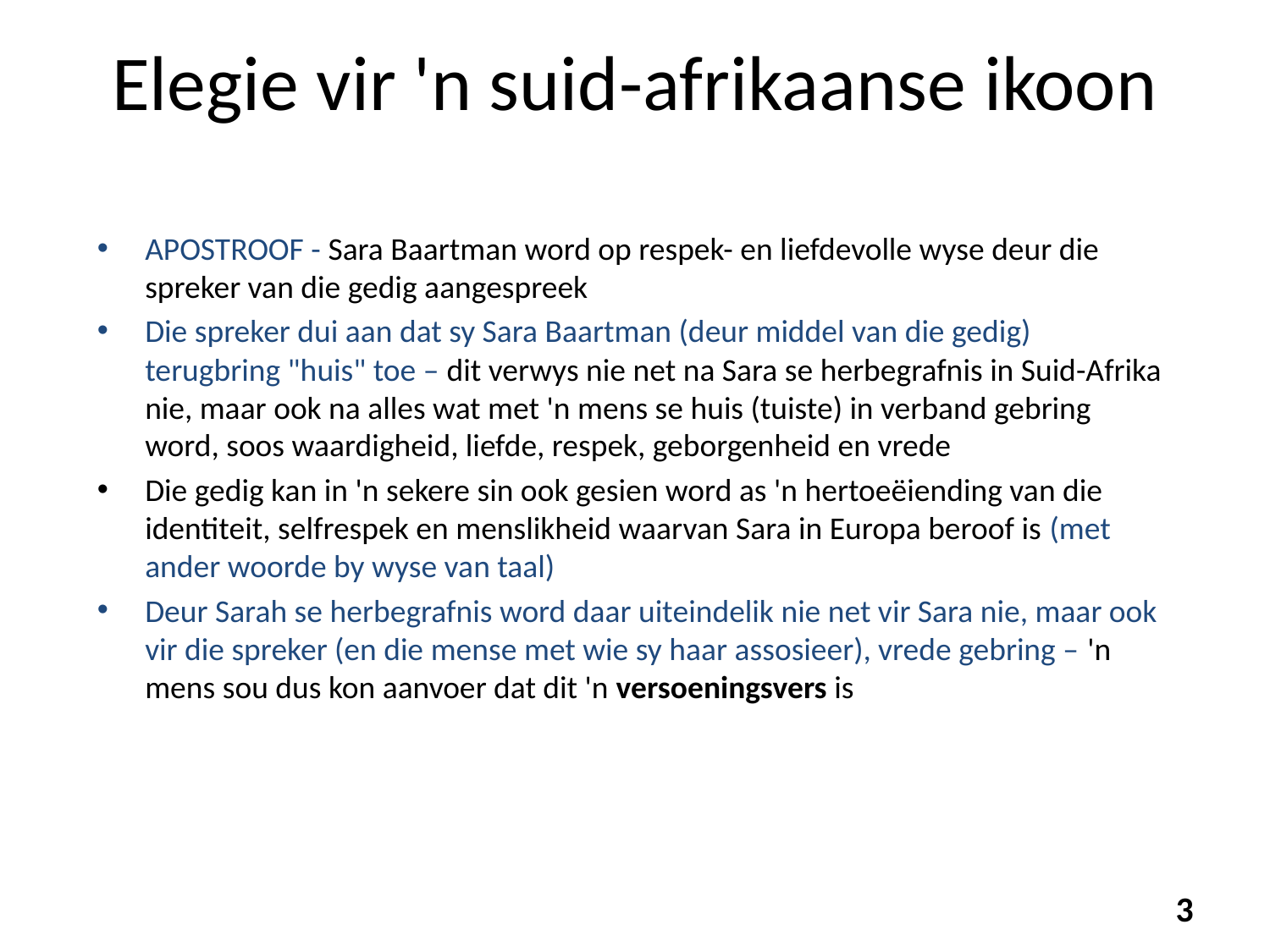

# Elegie vir 'n suid-afrikaanse ikoon
APOSTROOF - Sara Baartman word op respek- en liefdevolle wyse deur die spreker van die gedig aangespreek
Die spreker dui aan dat sy Sara Baartman (deur middel van die gedig) terugbring "huis" toe – dit verwys nie net na Sara se herbegrafnis in Suid-Afrika nie, maar ook na alles wat met 'n mens se huis (tuiste) in verband gebring word, soos waardigheid, liefde, respek, geborgenheid en vrede
Die gedig kan in 'n sekere sin ook gesien word as 'n hertoeëiending van die identiteit, selfrespek en menslikheid waarvan Sara in Europa beroof is (met ander woorde by wyse van taal)
Deur Sarah se herbegrafnis word daar uiteindelik nie net vir Sara nie, maar ook vir die spreker (en die mense met wie sy haar assosieer), vrede gebring – 'n mens sou dus kon aanvoer dat dit 'n versoeningsvers is
3